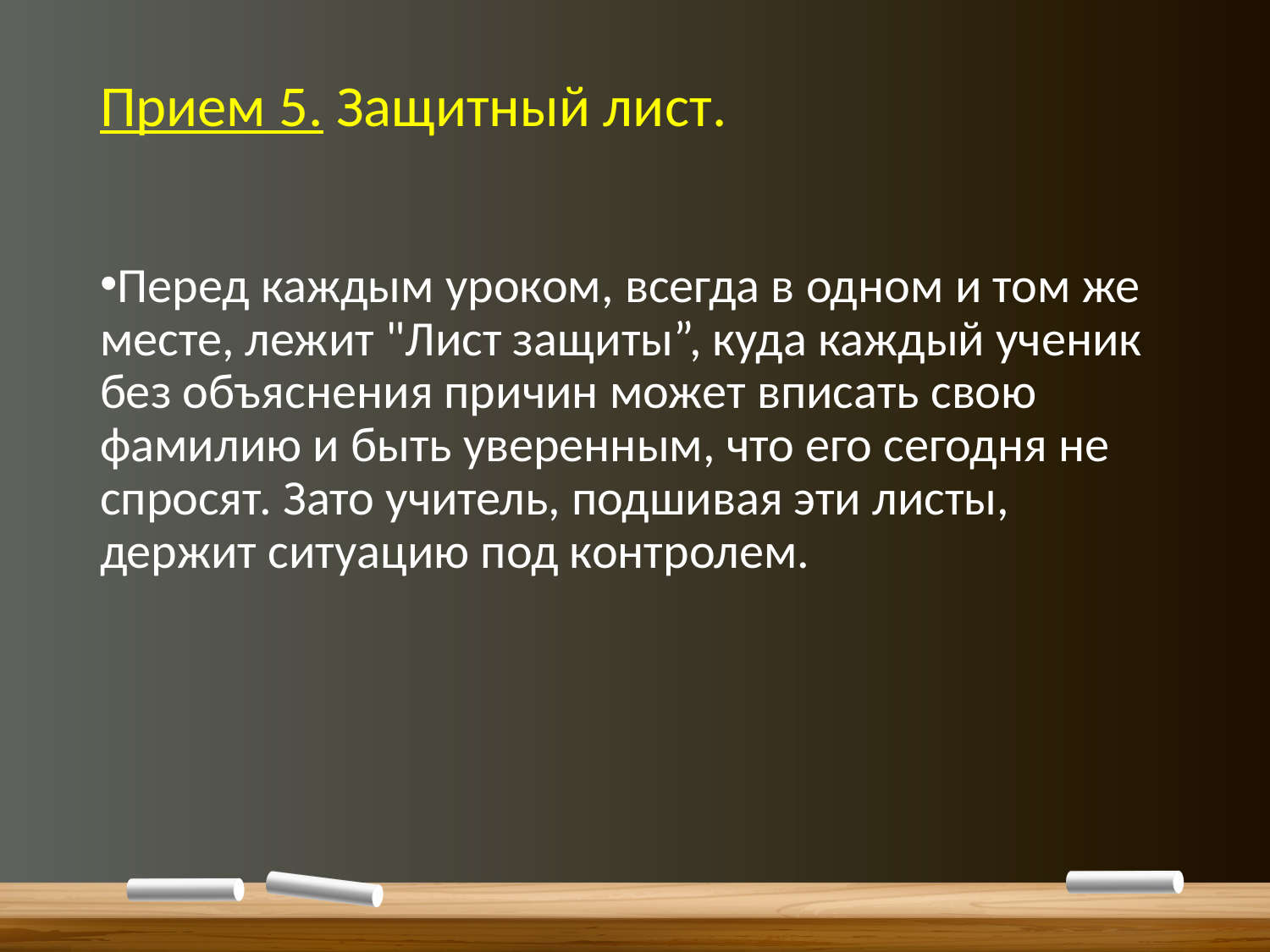

# Прием 5. Защитный лист.
Перед каждым уроком, всегда в одном и том же месте, лежит "Лист защиты”, куда каждый ученик без объяснения причин может вписать свою фамилию и быть уверенным, что его сегодня не спросят. Зато учитель, подшивая эти листы, держит ситуацию под контролем.